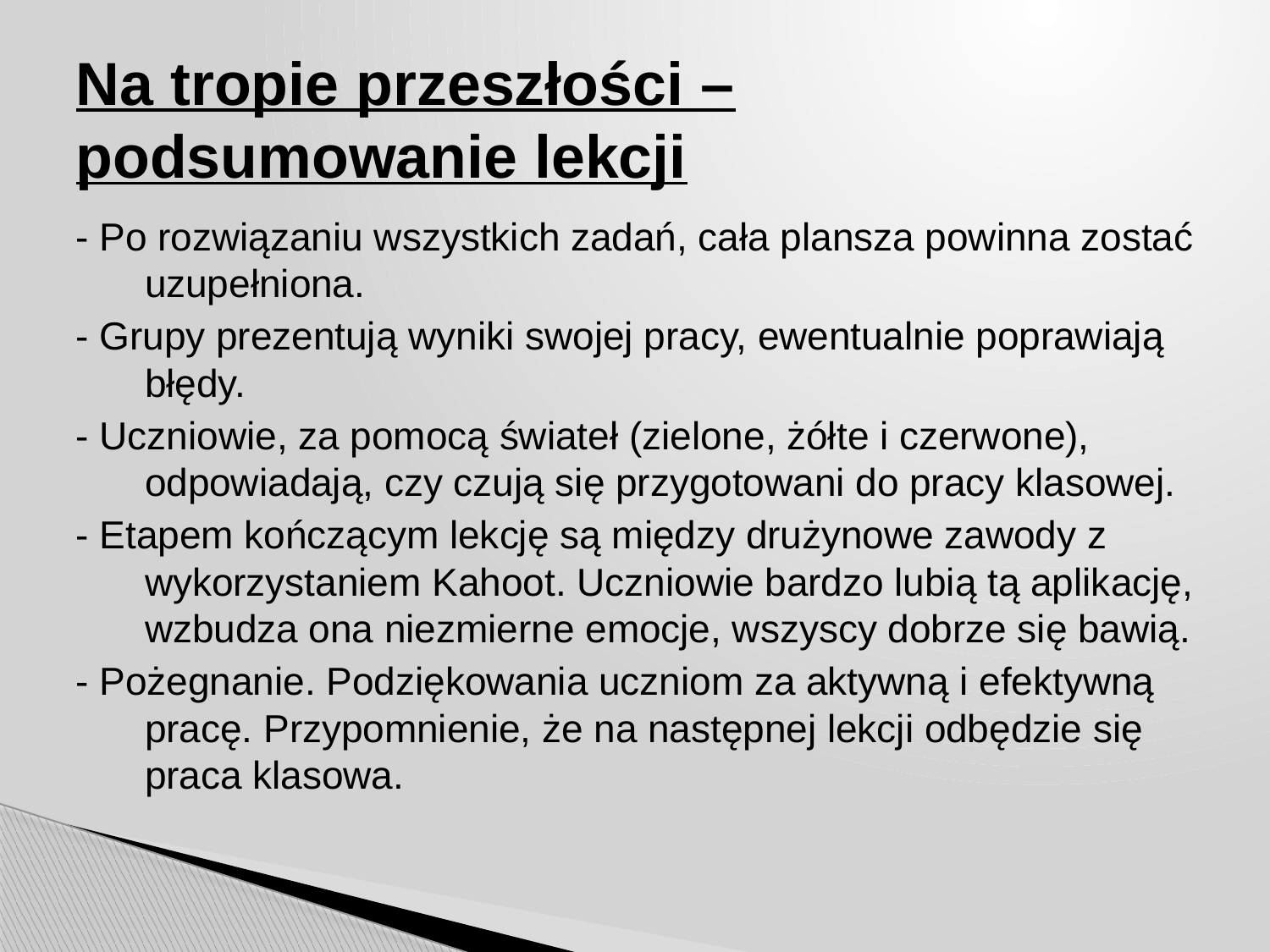

# Na tropie przeszłości – podsumowanie lekcji
- Po rozwiązaniu wszystkich zadań, cała plansza powinna zostać uzupełniona.
- Grupy prezentują wyniki swojej pracy, ewentualnie poprawiają błędy.
- Uczniowie, za pomocą świateł (zielone, żółte i czerwone), odpowiadają, czy czują się przygotowani do pracy klasowej.
- Etapem kończącym lekcję są między drużynowe zawody z wykorzystaniem Kahoot. Uczniowie bardzo lubią tą aplikację, wzbudza ona niezmierne emocje, wszyscy dobrze się bawią.
- Pożegnanie. Podziękowania uczniom za aktywną i efektywną pracę. Przypomnienie, że na następnej lekcji odbędzie się praca klasowa.